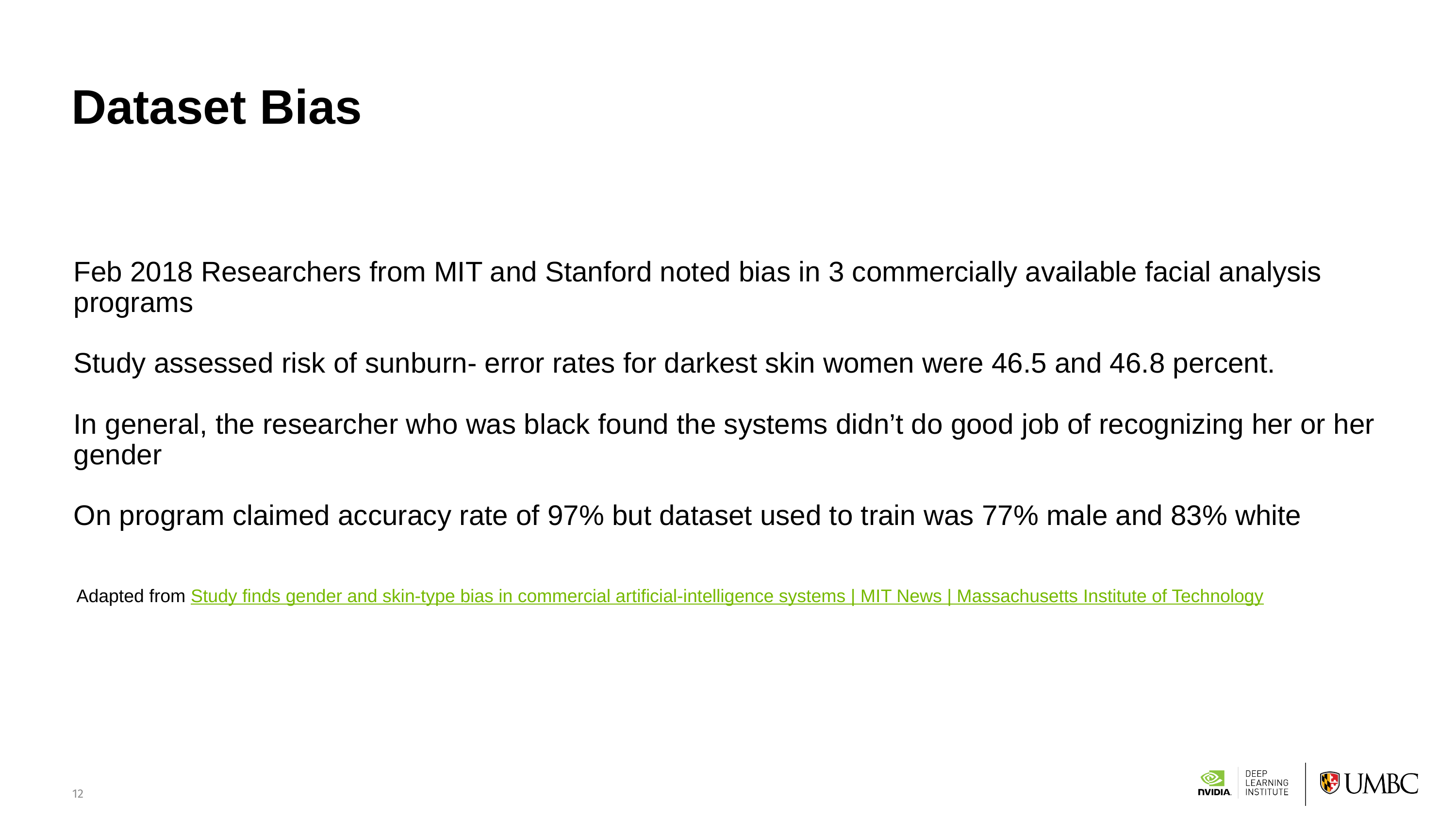

# Dataset Bias
Feb 2018 Researchers from MIT and Stanford noted bias in 3 commercially available facial analysis programs
Study assessed risk of sunburn- error rates for darkest skin women were 46.5 and 46.8 percent.
In general, the researcher who was black found the systems didn’t do good job of recognizing her or her gender
On program claimed accuracy rate of 97% but dataset used to train was 77% male and 83% white
Adapted from Study finds gender and skin-type bias in commercial artificial-intelligence systems | MIT News | Massachusetts Institute of Technology